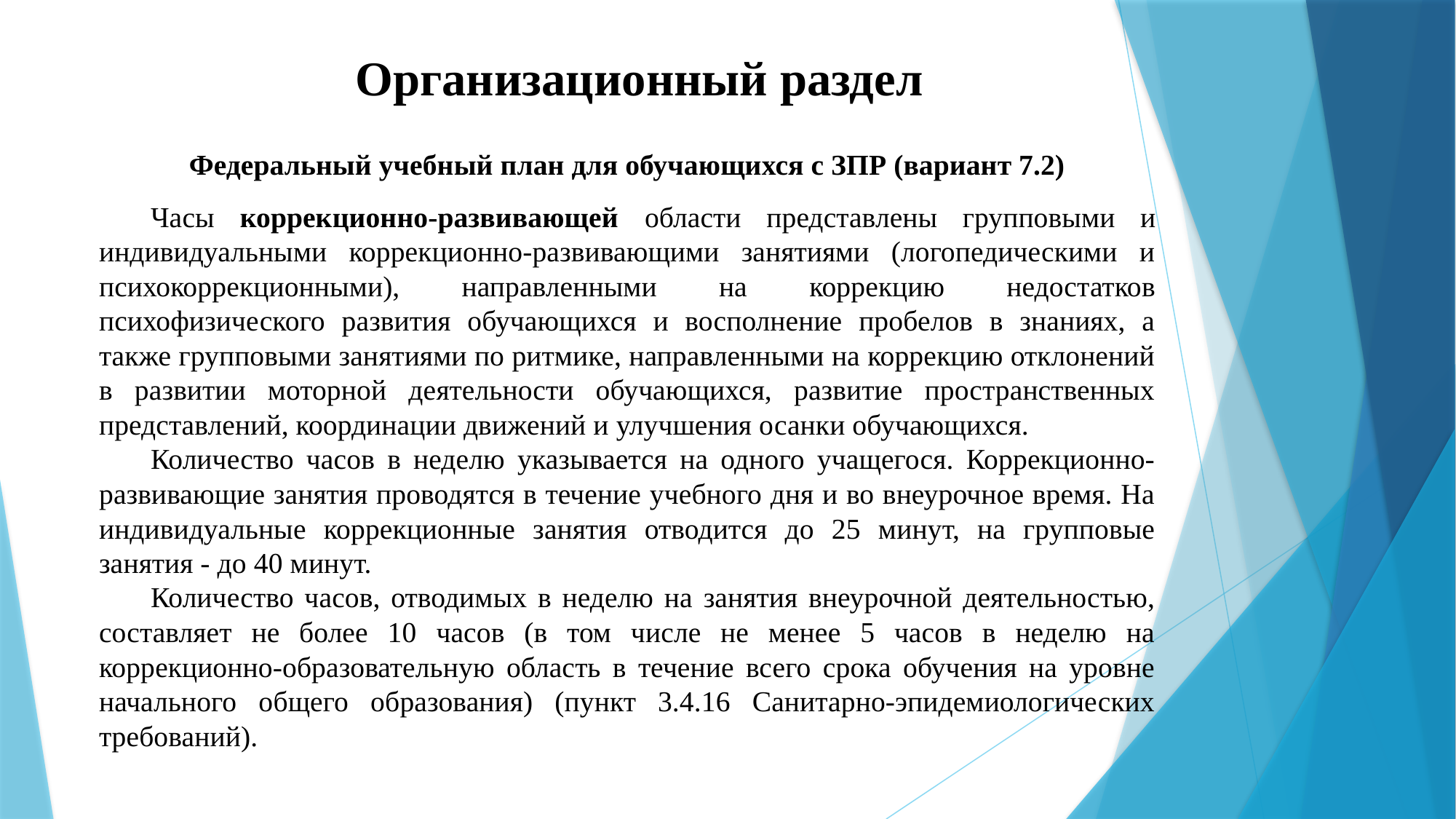

# Организационный раздел
Федеральный учебный план для обучающихся с ЗПР (вариант 7.2)
Часы коррекционно-развивающей области представлены групповыми и индивидуальными коррекционно-развивающими занятиями (логопедическими и психокоррекционными), направленными на коррекцию недостатков психофизического развития обучающихся и восполнение пробелов в знаниях, а также групповыми занятиями по ритмике, направленными на коррекцию отклонений в развитии моторной деятельности обучающихся, развитие пространственных представлений, координации движений и улучшения осанки обучающихся.
Количество часов в неделю указывается на одного учащегося. Коррекционно-развивающие занятия проводятся в течение учебного дня и во внеурочное время. На индивидуальные коррекционные занятия отводится до 25 минут, на групповые занятия - до 40 минут.
Количество часов, отводимых в неделю на занятия внеурочной деятельностью, составляет не более 10 часов (в том числе не менее 5 часов в неделю на коррекционно-образовательную область в течение всего срока обучения на уровне начального общего образования) (пункт 3.4.16 Санитарно-эпидемиологических требований).